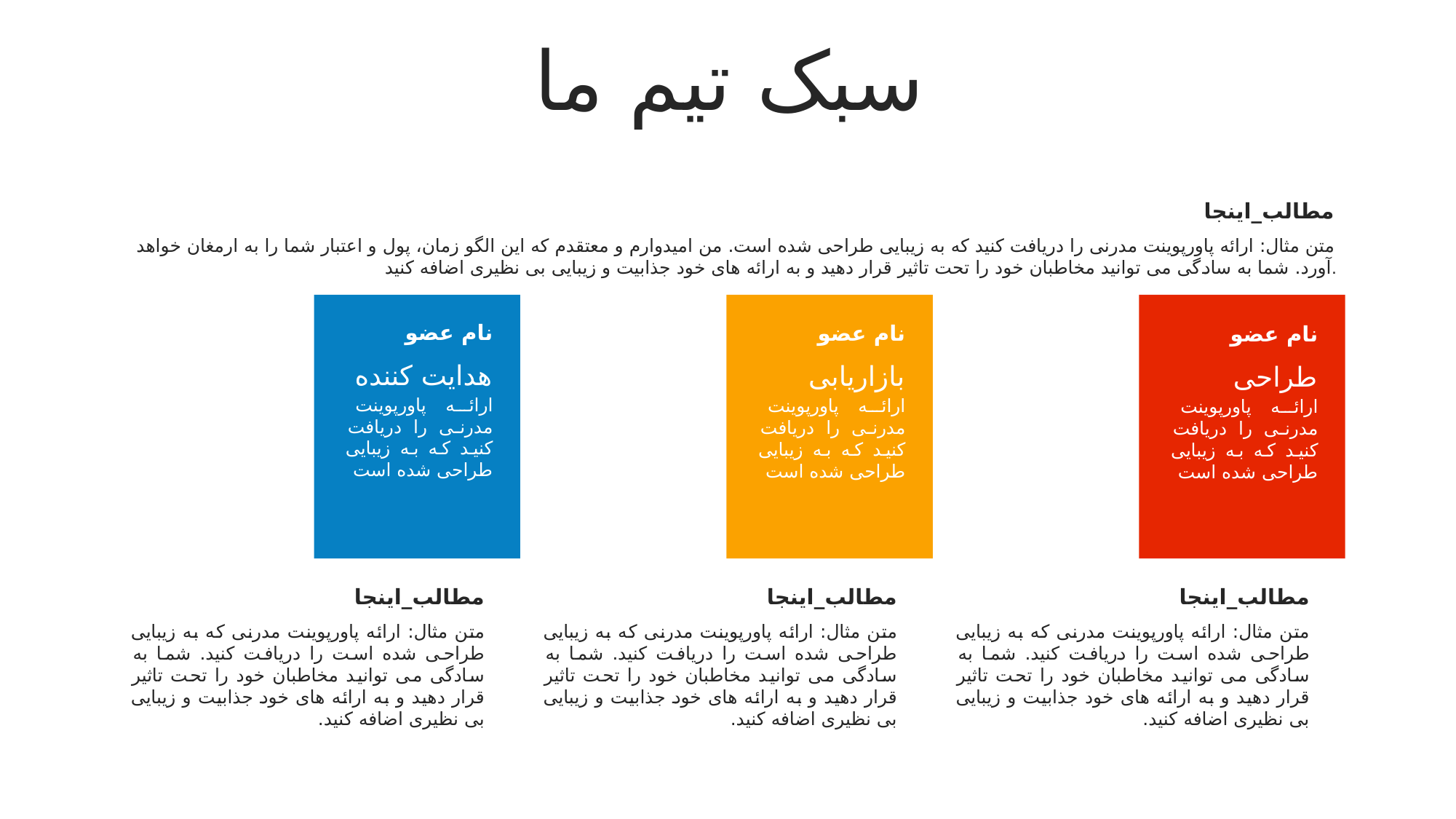

سبک تیم ما
مطالب_اینجا
متن مثال: ارائه پاورپوینت مدرنی را دریافت کنید که به زیبایی طراحی شده است. من امیدوارم و معتقدم که این الگو زمان، پول و اعتبار شما را به ارمغان خواهد آورد. شما به سادگی می توانید مخاطبان خود را تحت تاثیر قرار دهید و به ارائه های خود جذابیت و زیبایی بی نظیری اضافه کنید.

نام عضو
هدایت کننده
ارائه پاورپوینت مدرنی را دریافت کنید که به زیبایی طراحی شده است
نام عضو
بازاریابی
ارائه پاورپوینت مدرنی را دریافت کنید که به زیبایی طراحی شده است
نام عضو
طراحی
ارائه پاورپوینت مدرنی را دریافت کنید که به زیبایی طراحی شده است
مطالب_اینجا
متن مثال: ارائه پاورپوینت مدرنی که به زیبایی طراحی شده است را دریافت کنید. شما به سادگی می توانید مخاطبان خود را تحت تاثیر قرار دهید و به ارائه های خود جذابیت و زیبایی بی نظیری اضافه کنید.
مطالب_اینجا
متن مثال: ارائه پاورپوینت مدرنی که به زیبایی طراحی شده است را دریافت کنید. شما به سادگی می توانید مخاطبان خود را تحت تاثیر قرار دهید و به ارائه های خود جذابیت و زیبایی بی نظیری اضافه کنید.
مطالب_اینجا
متن مثال: ارائه پاورپوینت مدرنی که به زیبایی طراحی شده است را دریافت کنید. شما به سادگی می توانید مخاطبان خود را تحت تاثیر قرار دهید و به ارائه های خود جذابیت و زیبایی بی نظیری اضافه کنید.